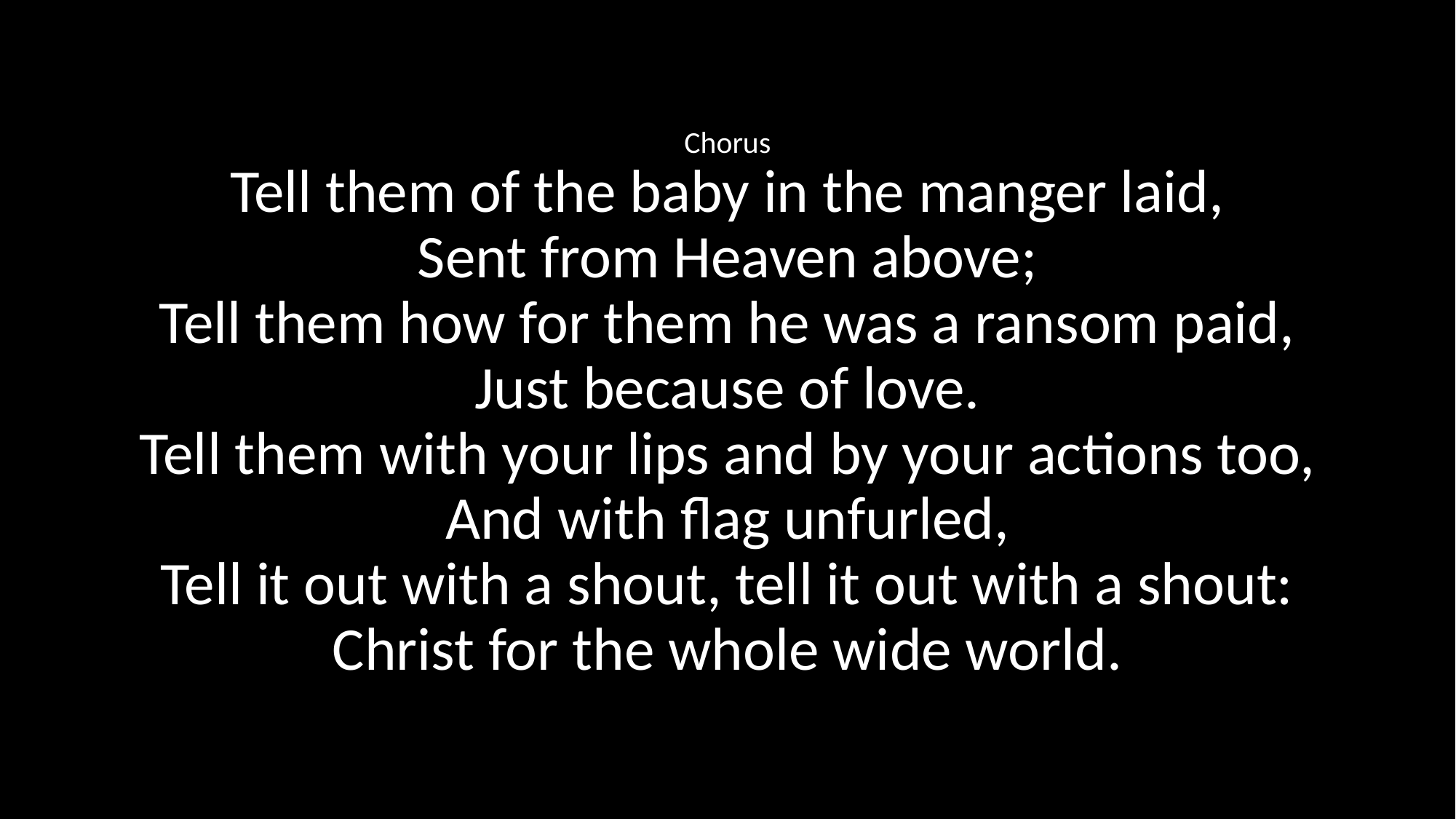

Chorus
Tell them of the baby in the manger laid,
Sent from Heaven above;
Tell them how for them he was a ransom paid,
Just because of love.
Tell them with your lips and by your actions too,
And with flag unfurled,
Tell it out with a shout, tell it out with a shout:
Christ for the whole wide world.